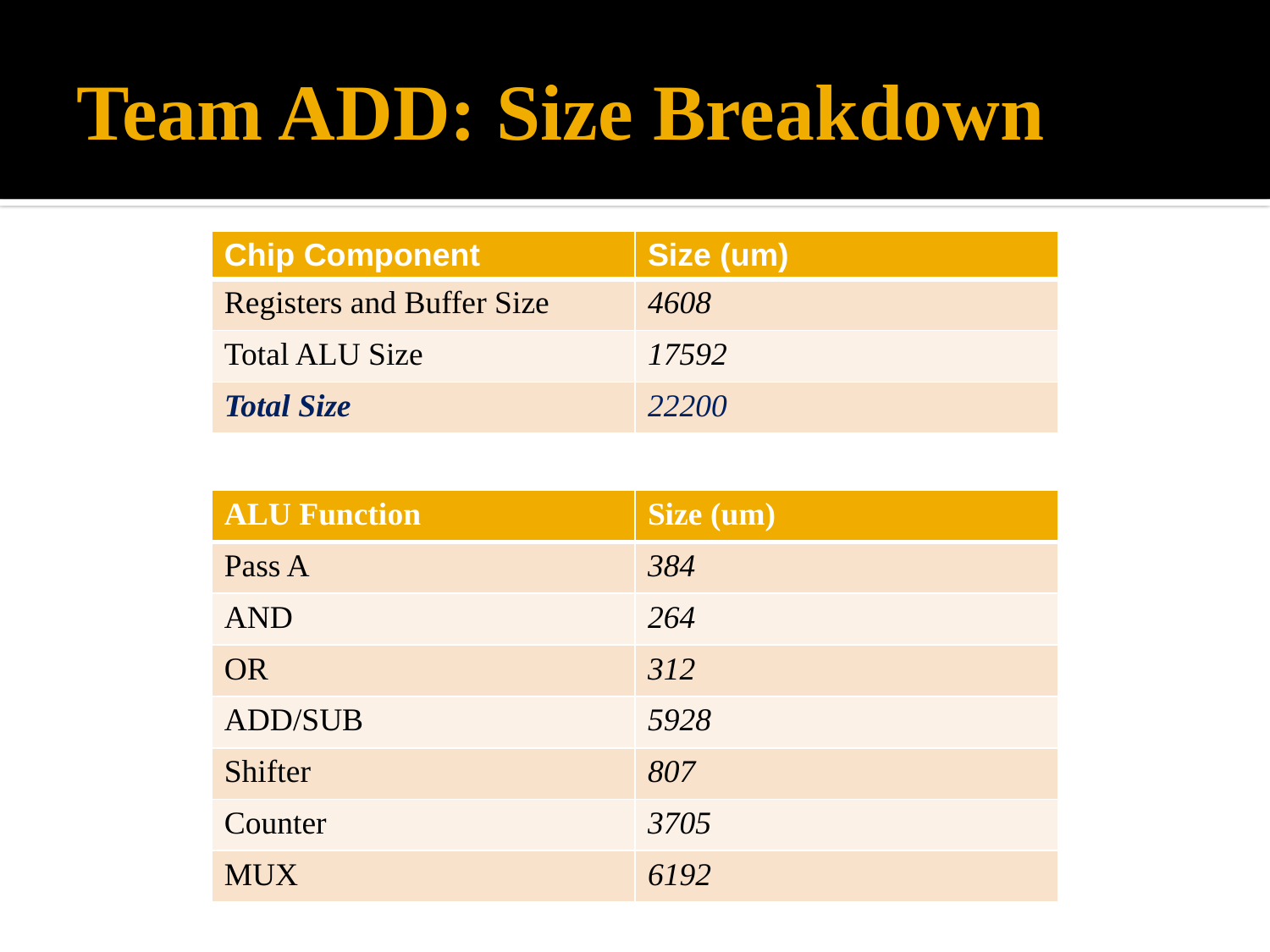

# Team ADD: Size Breakdown
| Chip Component | Size (um) |
| --- | --- |
| Registers and Buffer Size | 4608 |
| Total ALU Size | 17592 |
| Total Size | 22200 |
| ALU Function | Size (um) |
| --- | --- |
| Pass A | 384 |
| AND | 264 |
| OR | 312 |
| ADD/SUB | 5928 |
| Shifter | 807 |
| Counter | 3705 |
| MUX | 6192 |